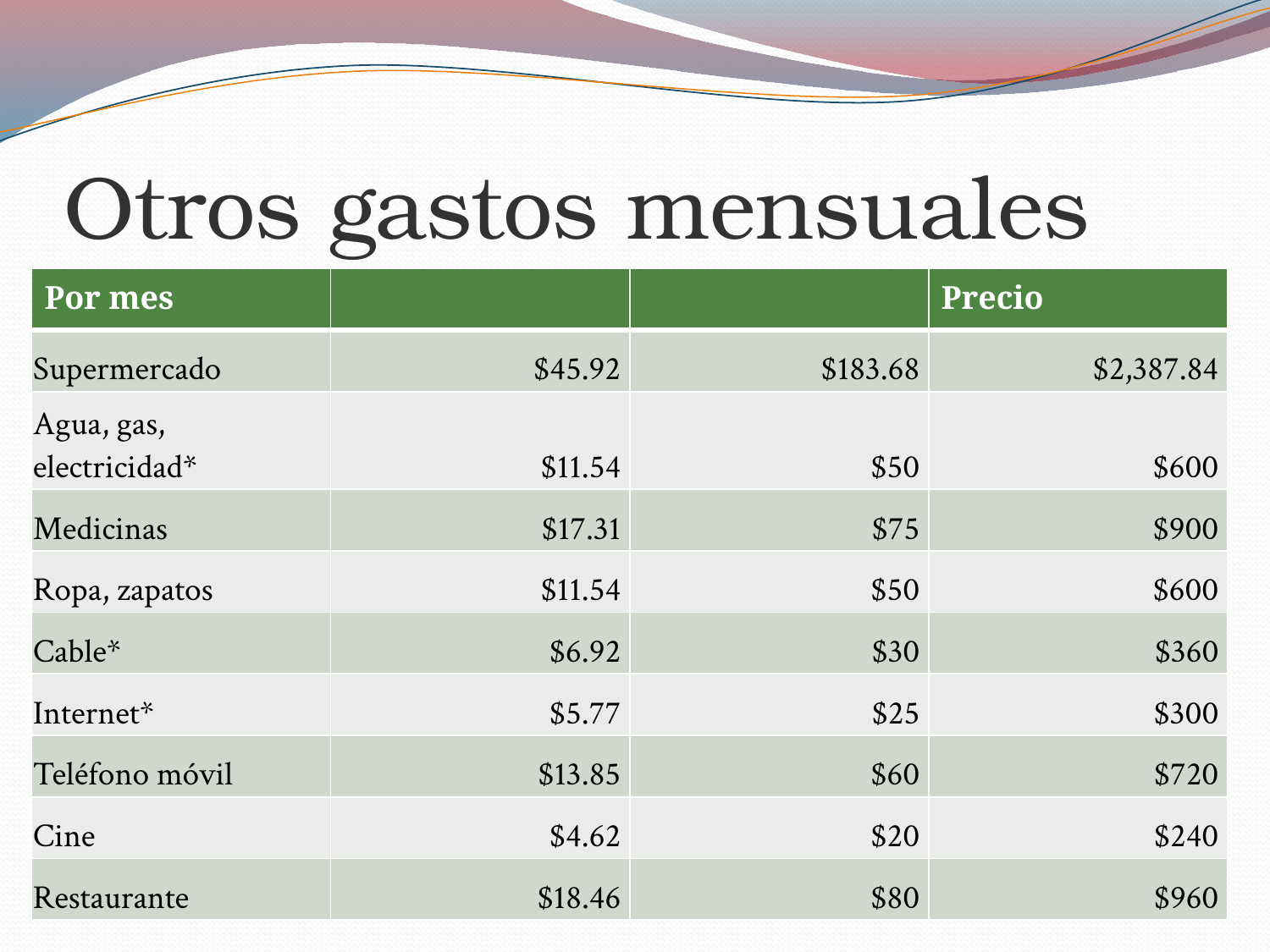

# Otros gastos mensuales
| Por mes |  |  | Precio |
| --- | --- | --- | --- |
| Supermercado | $45.92 | $183.68 | $2,387.84 |
| Agua, gas, electricidad\* | $11.54 | $50 | $600 |
| Medicinas | $17.31 | $75 | $900 |
| Ropa, zapatos | $11.54 | $50 | $600 |
| Cable\* | $6.92 | $30 | $360 |
| Internet\* | $5.77 | $25 | $300 |
| Teléfono móvil | $13.85 | $60 | $720 |
| Cine | $4.62 | $20 | $240 |
| Restaurante | $18.46 | $80 | $960 |